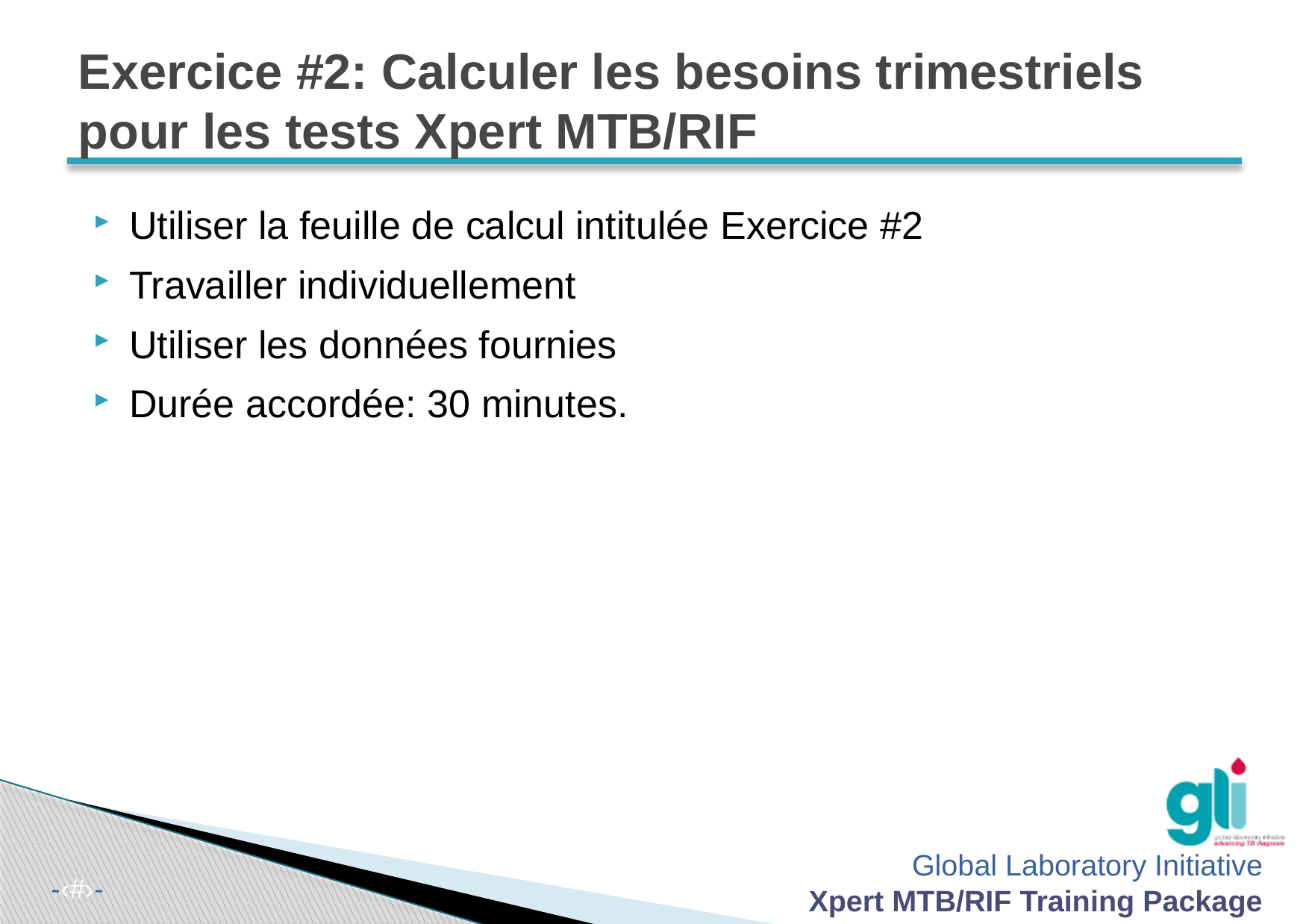

# Exercice #2: Calculer les besoins trimestriels pour les tests Xpert MTB/RIF
Utiliser la feuille de calcul intitulée Exercice #2
Travailler individuellement
Utiliser les données fournies
Durée accordée: 30 minutes.